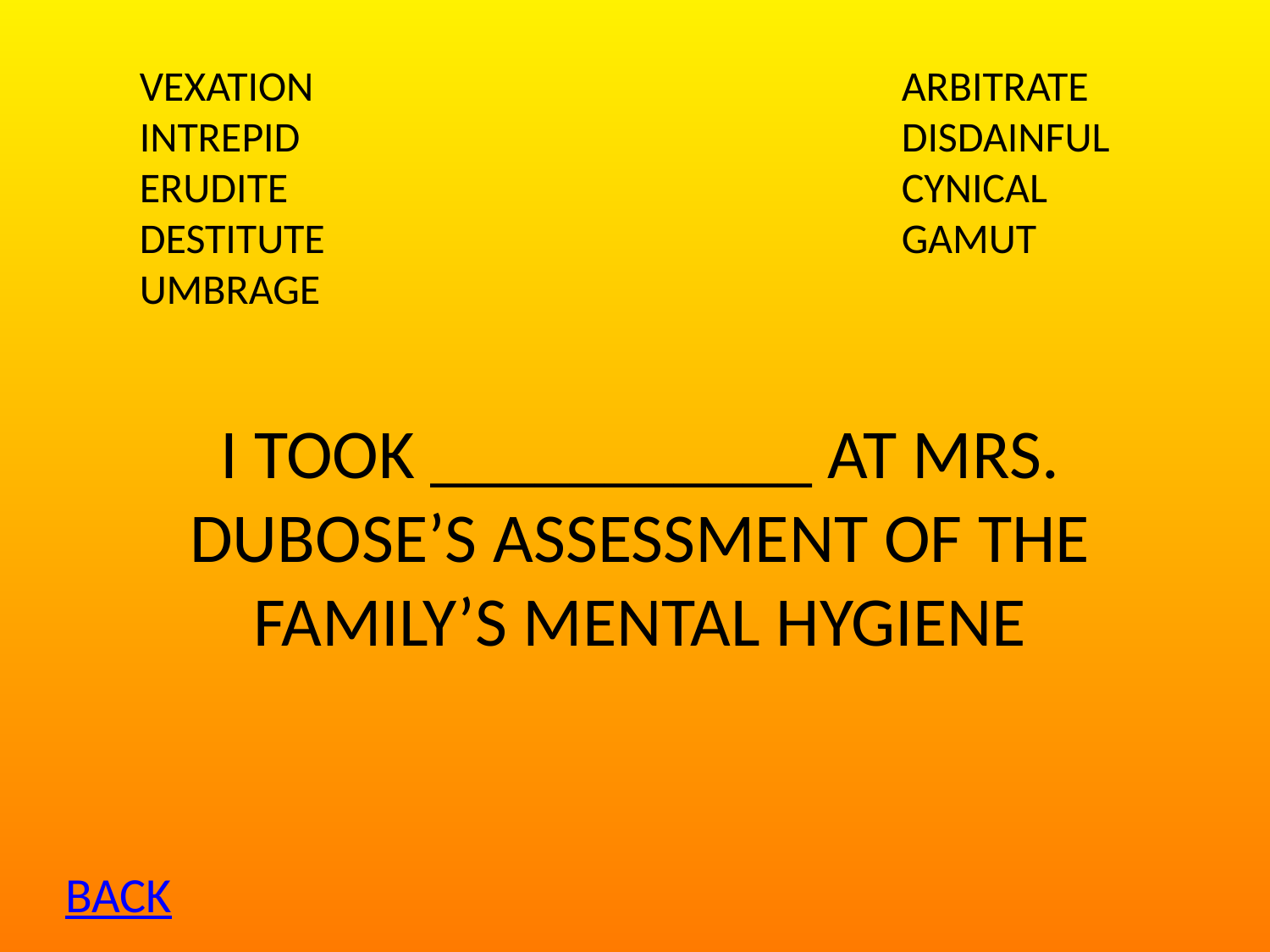

VEXATION					ARBITRATE
INTREPID					DISDAINFUL
ERUDITE					CYNICAL
DESTITUTE					GAMUT
UMBRAGE
# I TOOK ___________ AT MRS. DUBOSE’S ASSESSMENT OF THE FAMILY’S MENTAL HYGIENE
BACK